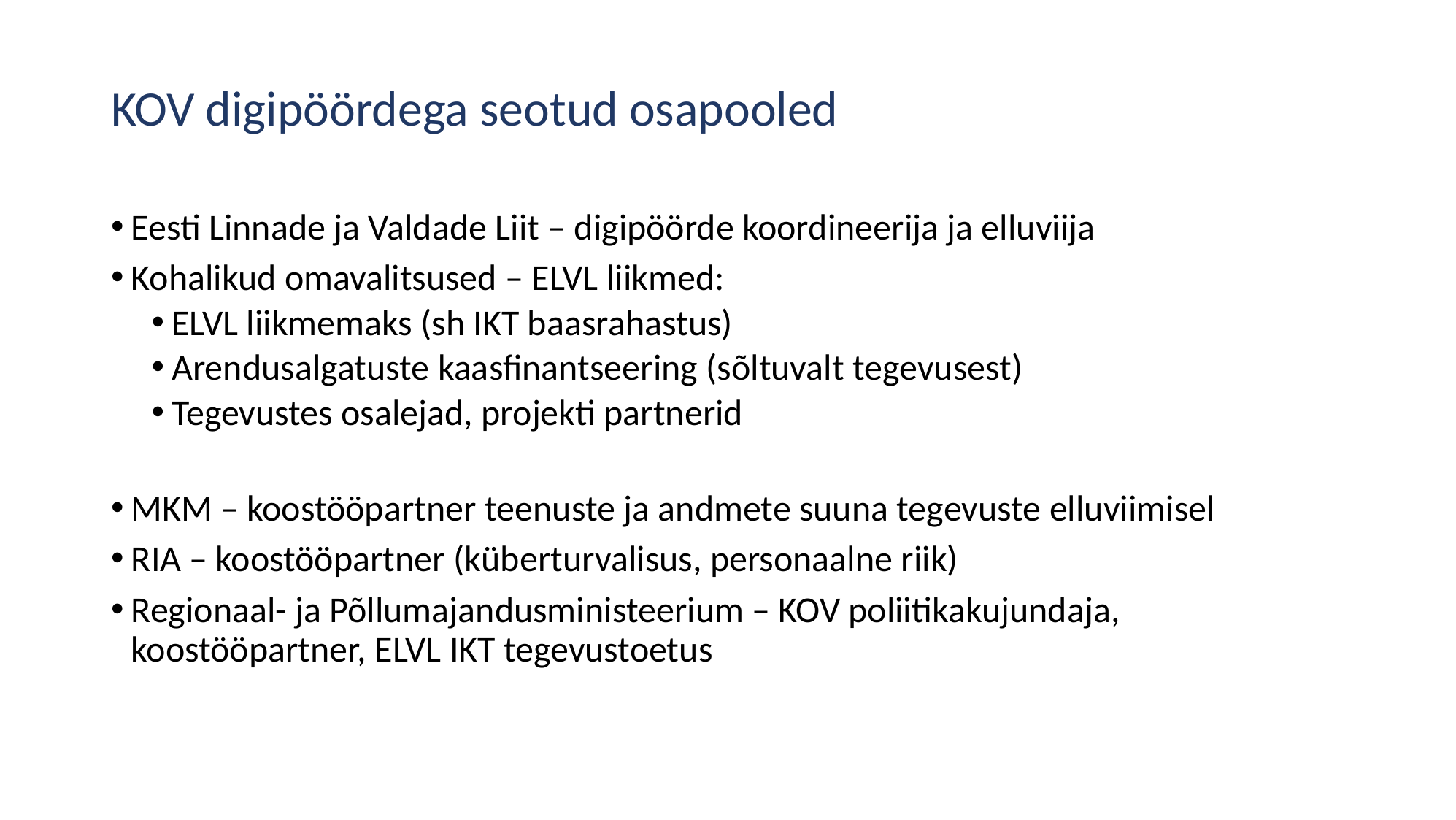

# KOV digipöördega seotud osapooled
Eesti Linnade ja Valdade Liit – digipöörde koordineerija ja elluviija
Kohalikud omavalitsused – ELVL liikmed:
ELVL liikmemaks (sh IKT baasrahastus)
Arendusalgatuste kaasfinantseering (sõltuvalt tegevusest)
Tegevustes osalejad, projekti partnerid

MKM – koostööpartner teenuste ja andmete suuna tegevuste elluviimisel
RIA – koostööpartner (küberturvalisus, personaalne riik)
Regionaal- ja Põllumajandusministeerium – KOV poliitikakujundaja, koostööpartner, ELVL IKT tegevustoetus